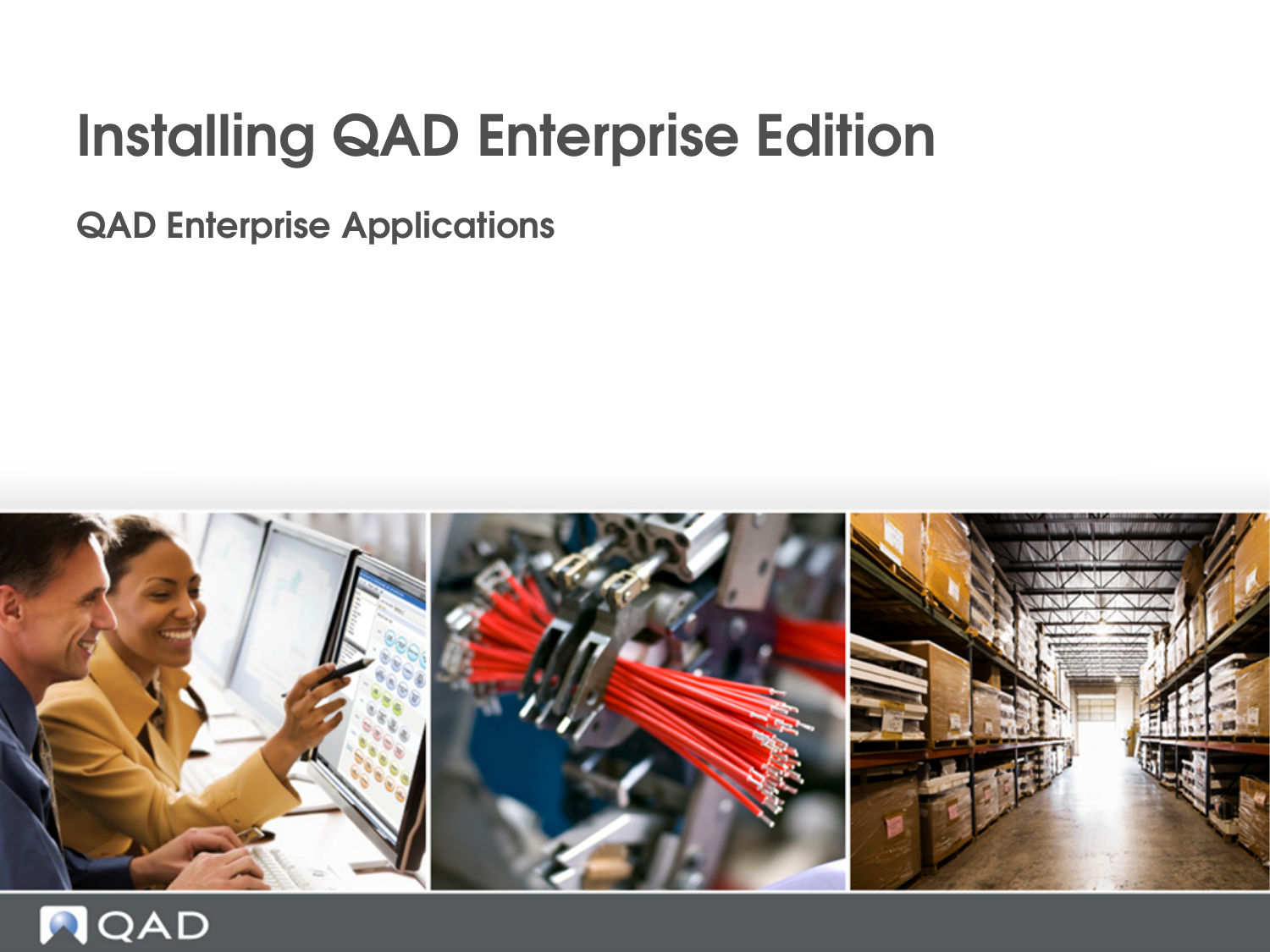

# Installing QAD Enterprise Edition
QAD Enterprise Applications